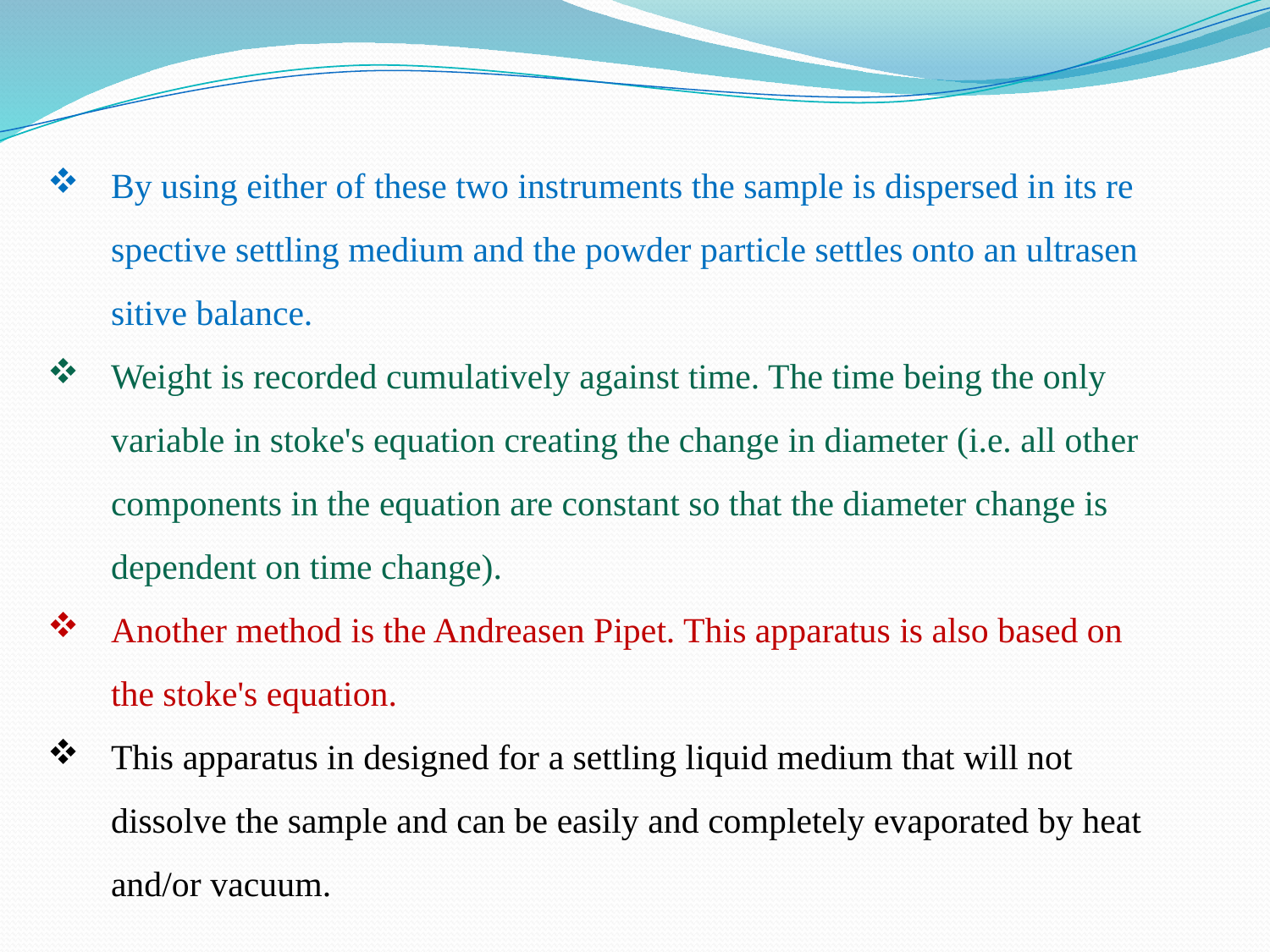

By using either of these two instruments the sample is dispersed in its re­spective settling medium and the powder particle settles onto an ultrasen­sitive balance.
Weight is recorded cumulatively against time. The time being the only variable in stoke's equation creating the change in diameter (i.e. all oth­er components in the equation are constant so that the diameter change is dependent on time change).
Another method is the Andreasen Pipet. This apparatus is also based on the stoke's equation.
This apparatus in designed for a settling liquid medium that will not dissolve the sample and can be easily and completely evaporated by heat and/or vacuum.